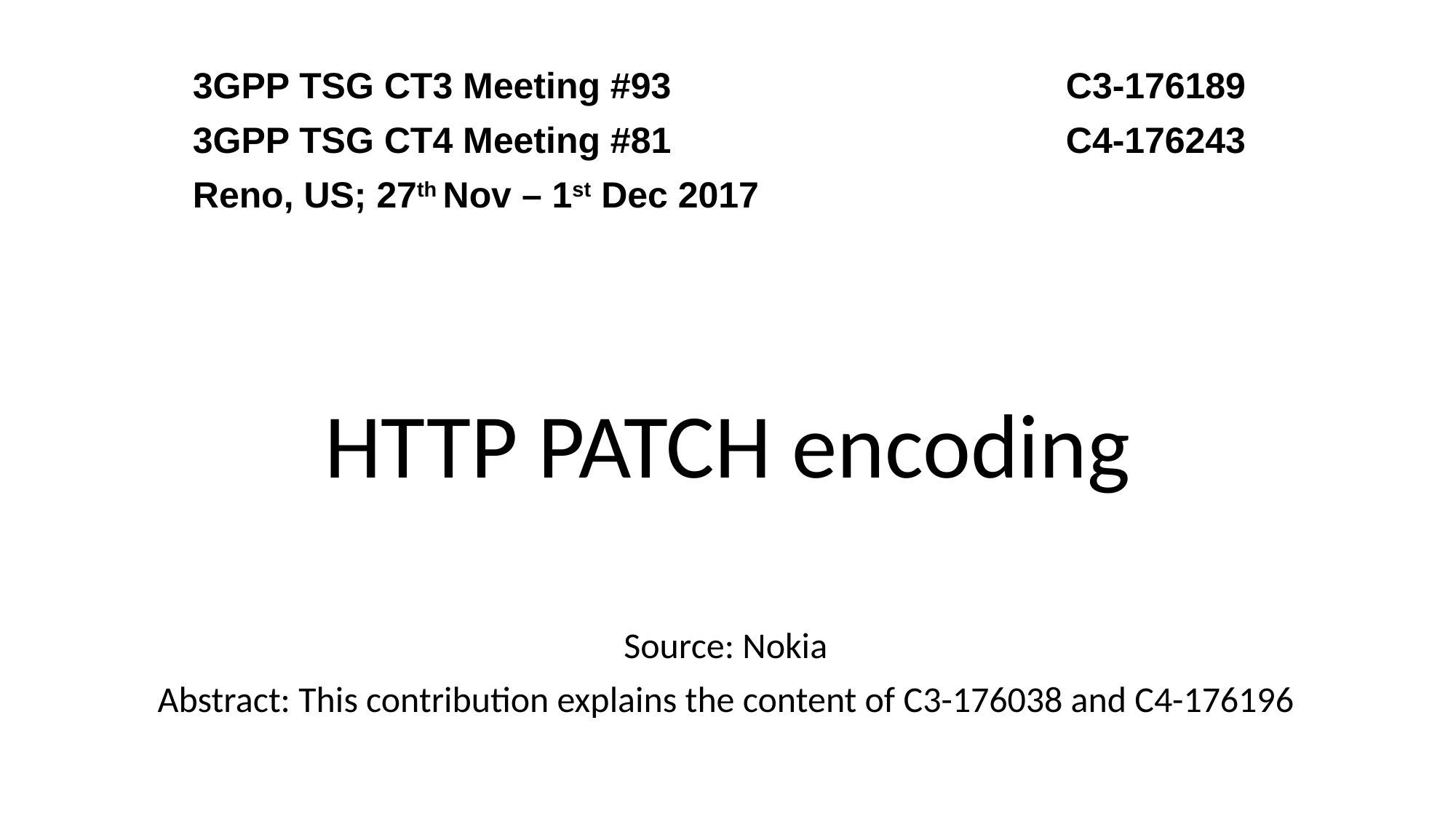

3GPP TSG CT3 Meeting #93				C3-176189
3GPP TSG CT4 Meeting #81				C4-176243
Reno, US; 27th Nov – 1st Dec 2017

# HTTP PATCH encoding
Source: Nokia
Abstract: This contribution explains the content of C3-176038 and C4-176196